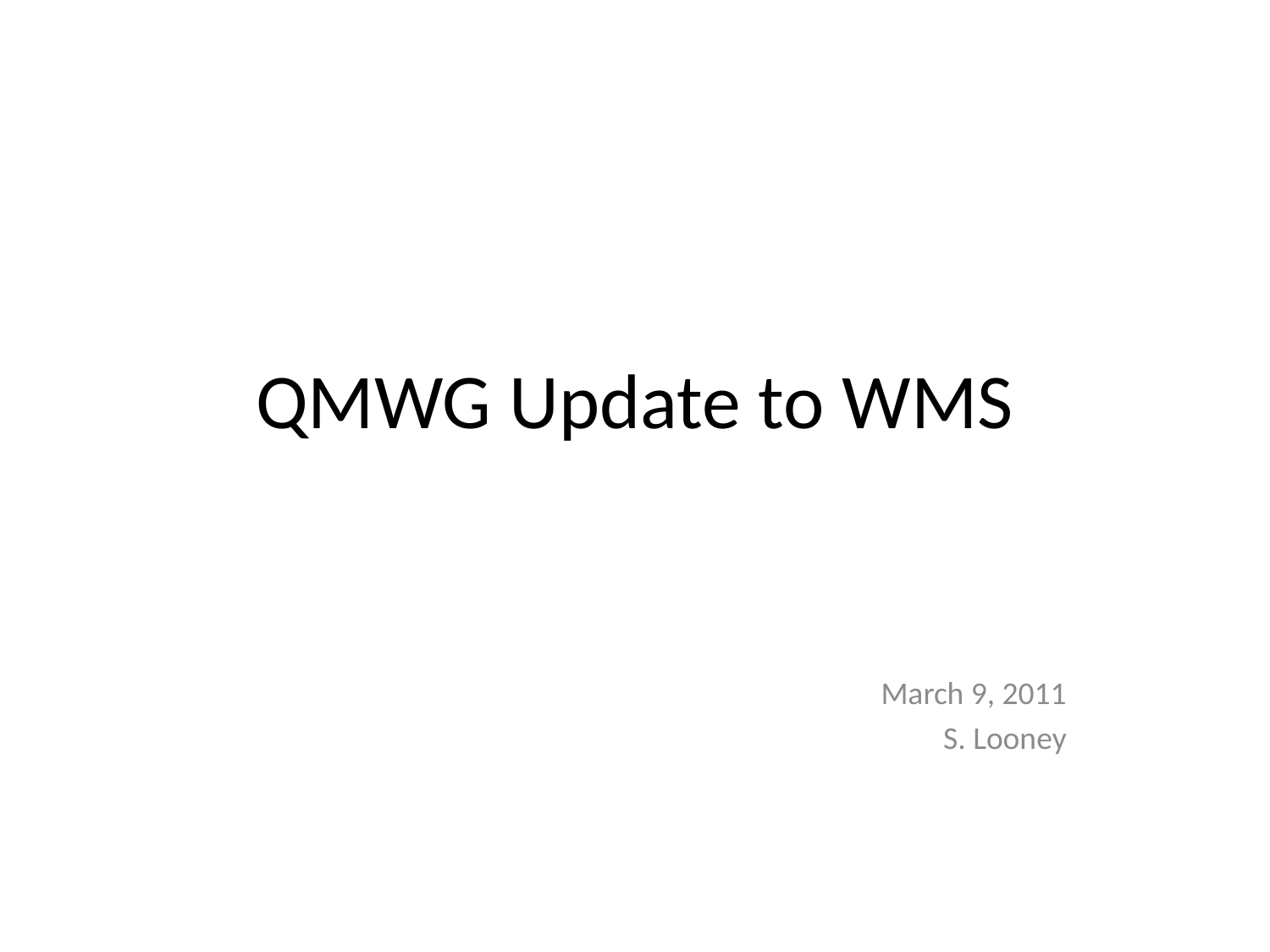

# QMWG Update to WMS
March 9, 2011
S. Looney